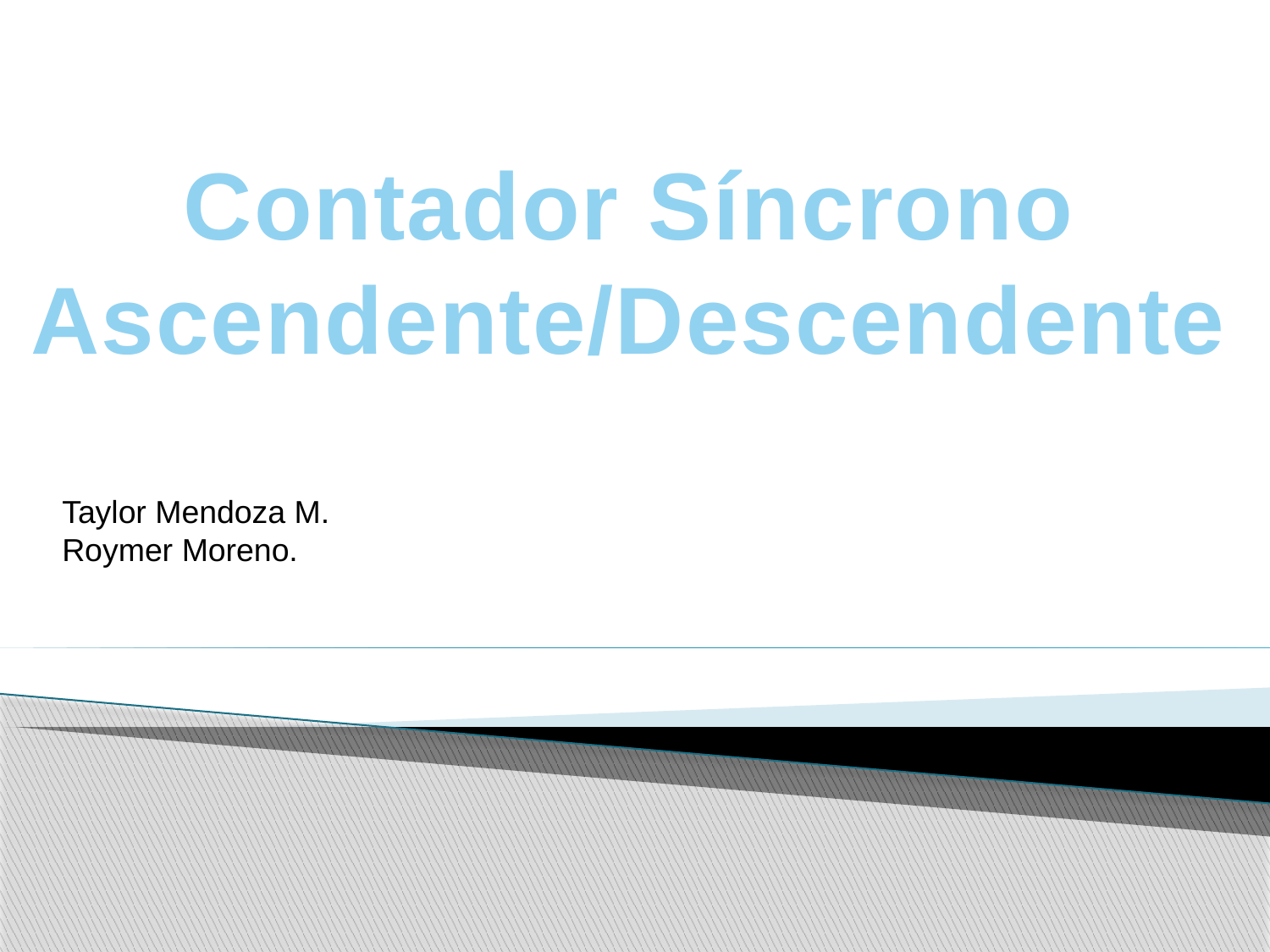

Contador Síncrono
Ascendente/Descendente
Taylor Mendoza M.
Roymer Moreno.